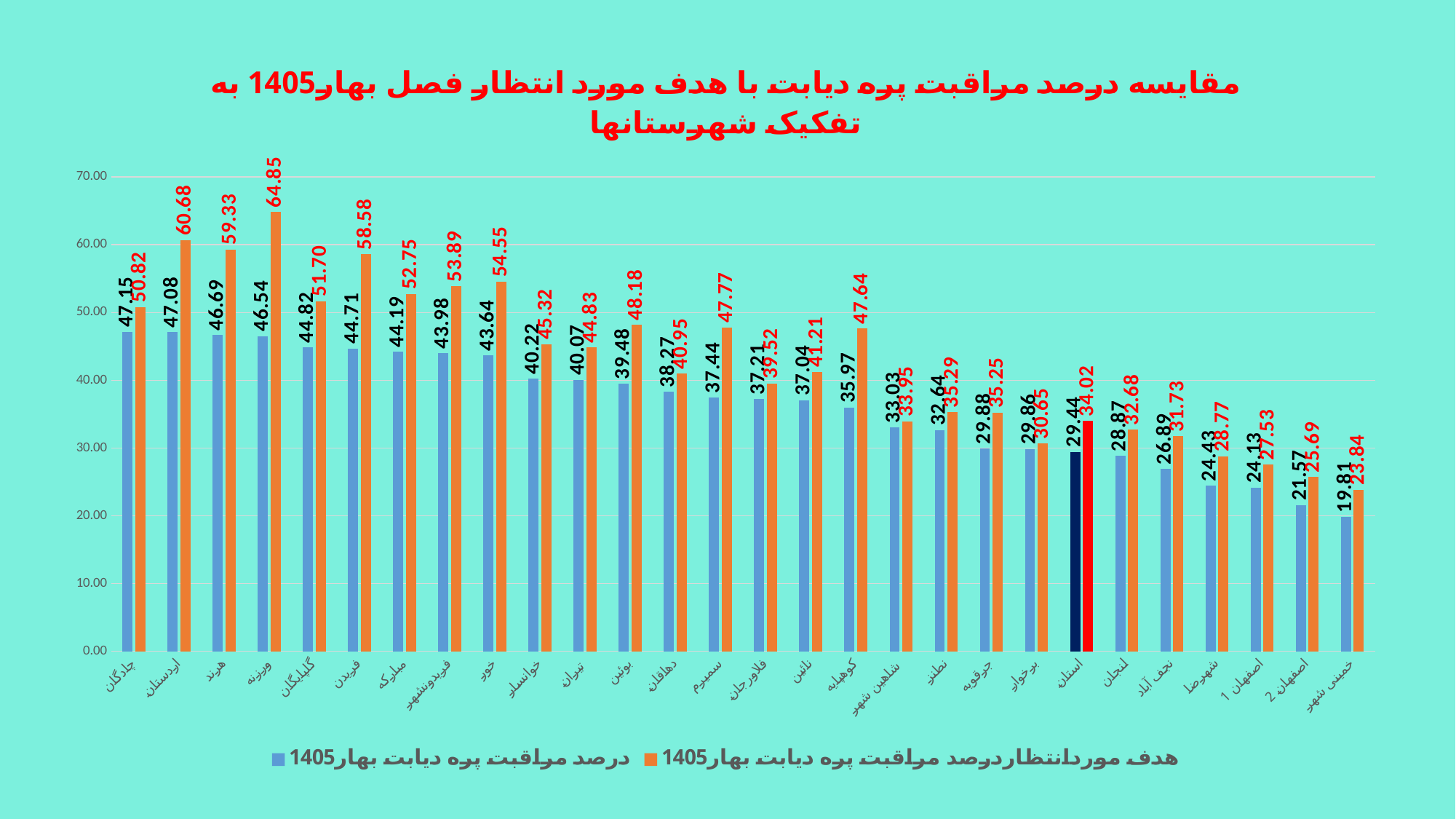

### Chart: مقایسه درصد مراقبت پره دیابت با هدف مورد انتظار فصل بهار1405 به تفکیک شهرستانها

| Category | درصد مراقبت پره دیابت بهار1405 | هدف موردانتظاردرصد مراقبت پره دیابت بهار1405 |
|---|---|---|
| چادگان | 47.14548802946593 | 50.81547241597971 |
| اردستان | 47.083333333333336 | 60.68432432432432 |
| هرند | 46.688741721854306 | 59.32673267326732 |
| ورزنه | 46.540880503144656 | 64.84585987261147 |
| گلپایگان | 44.823336072308955 | 51.699427060379016 |
| فریدن | 44.71409574468085 | 58.581928523263656 |
| مبارکه | 44.18968212610735 | 52.74812030075188 |
| فریدونشهر | 43.97544128933231 | 53.88923076923078 |
| خور | 43.64485981308411 | 54.55172413793103 |
| خوانسار | 40.22346368715084 | 45.316268980477226 |
| تیران  | 40.07328447701533 | 44.832260250762445 |
| بوئین | 39.47633434038268 | 48.17647058823529 |
| دهاقان | 38.27383642114776 | 40.952908587257625 |
| سمیرم | 37.44386873920553 | 47.77188698988489 |
| فلاورجان | 37.20965538181266 | 39.52018669778296 |
| نائین | 37.04061895551257 | 41.20911793855302 |
| کوهپایه | 35.96713021491782 | 47.64299424184261 |
| شاهین شهر  | 33.026970016573756 | 33.94721115537848 |
| نطنز | 32.64417845484222 | 35.2939226519337 |
| جرقویه | 29.88422575976845 | 35.247296322999276 |
| برخوار | 29.859043081199125 | 30.65004088307441 |
| استان | 29.440618154500747 | 34.019999999999996 |
| لنجان | 28.87112887112887 | 32.68447505584513 |
| نجف آباد | 26.88518129269574 | 31.73320769955579 |
| شهرضا | 24.429256943434638 | 28.77425944841675 |
| اصفهان 1 | 24.134031887226264 | 27.526243093922655 |
| اصفهان 2 | 21.568966262041556 | 25.693111386576945 |
| خمینی شهر | 19.807302939328352 | 23.843104175453398 |